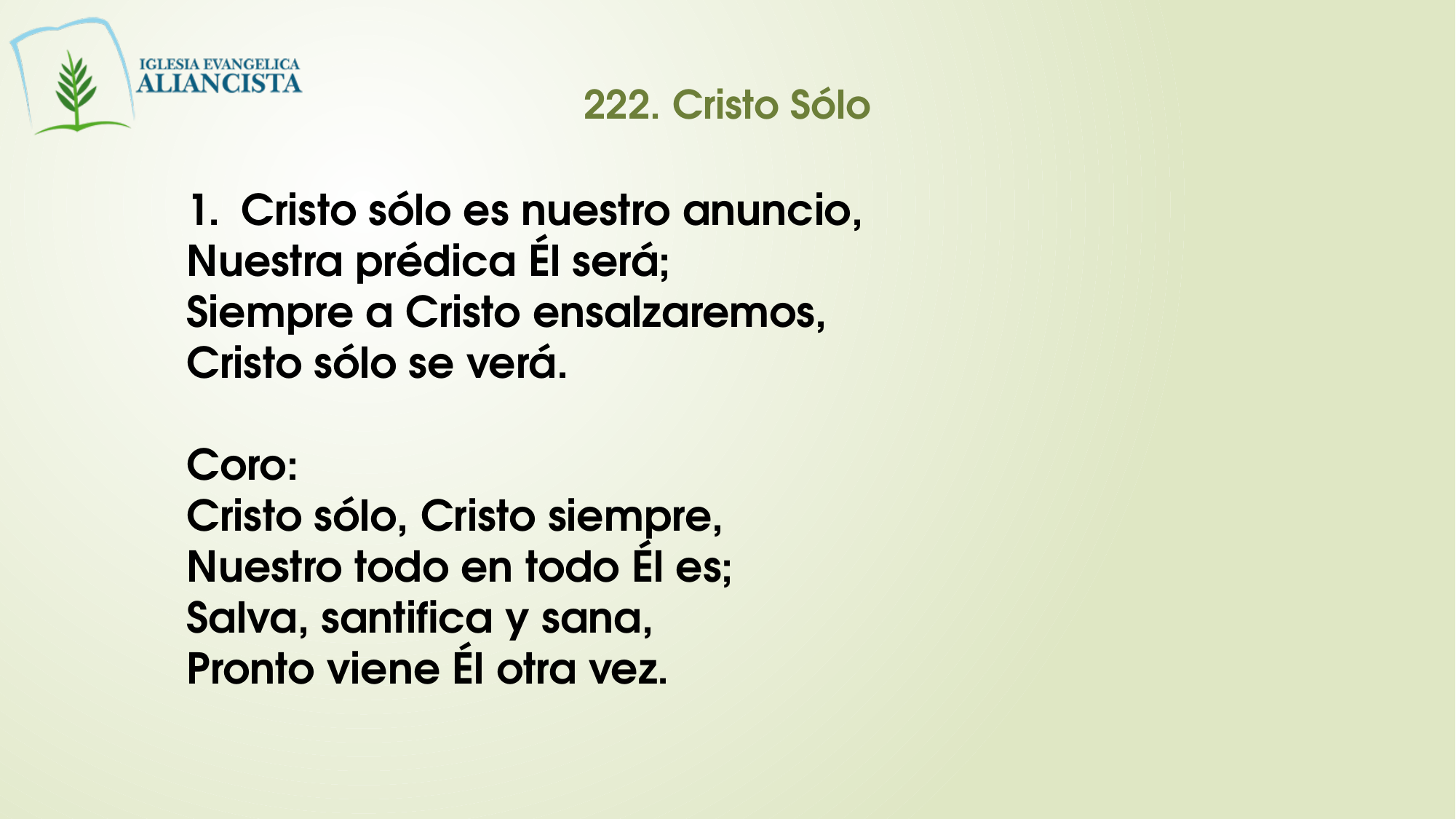

222. Cristo Sólo
Cristo sólo es nuestro anuncio,
Nuestra prédica Él será;
Siempre a Cristo ensalzaremos,
Cristo sólo se verá.

Coro:
Cristo sólo, Cristo siempre,
Nuestro todo en todo Él es;
Salva, santifica y sana,
Pronto viene Él otra vez.